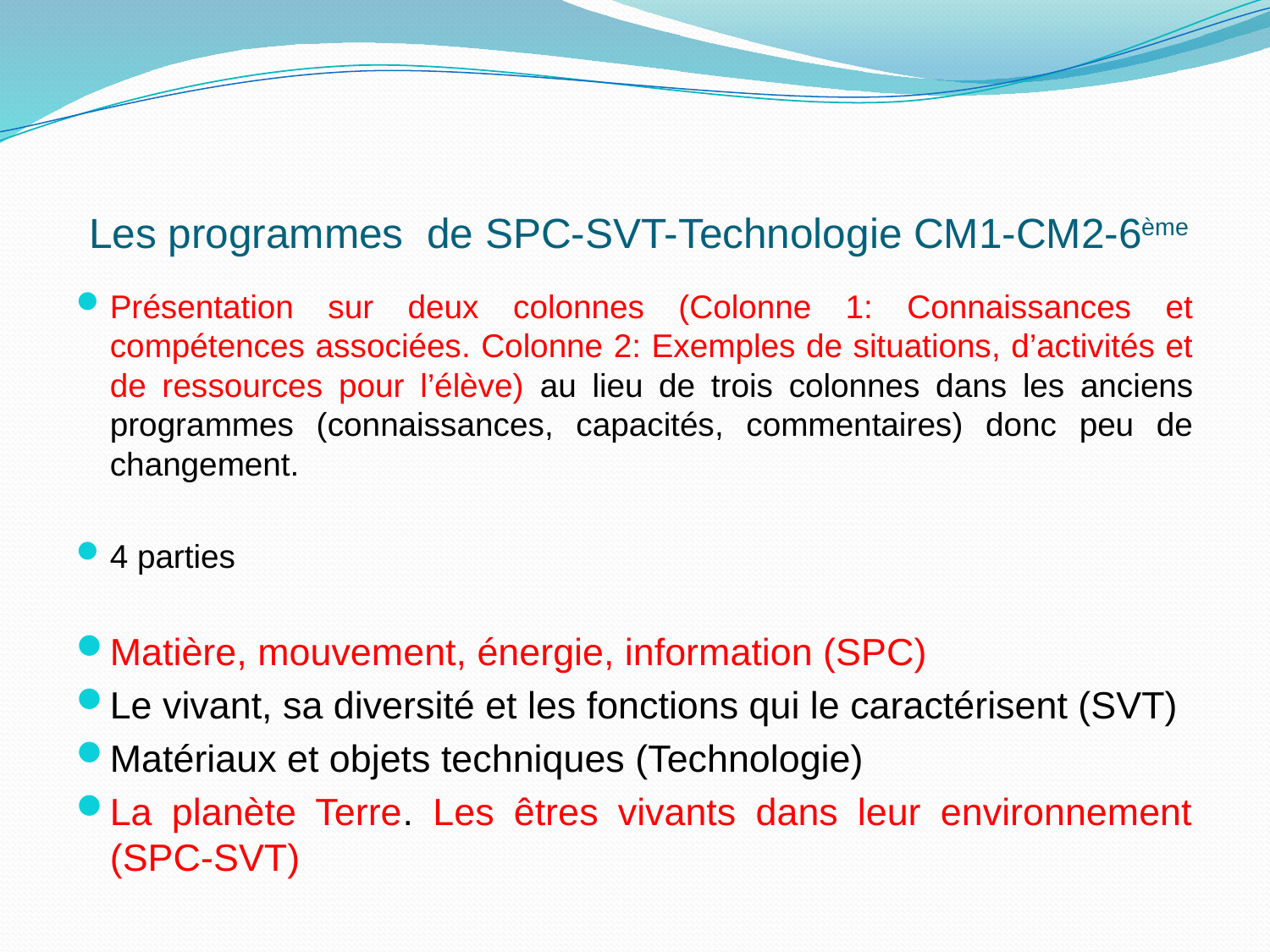

# Les programmes  de SPC-SVT-Technologie CM1-CM2-6ème

Présentation sur deux colonnes (Colonne 1: Connaissances et compétences associées. Colonne 2: Exemples de situations, d’activités et de ressources pour l’élève) au lieu de trois colonnes dans les anciens programmes (connaissances, capacités, commentaires) donc peu de changement.

4 parties

Matière, mouvement, énergie, information (SPC)
Le vivant, sa diversité et les fonctions qui le caractérisent (SVT)
Matériaux et objets techniques (Technologie)
La planète Terre. Les êtres vivants dans leur environnement (SPC-SVT)